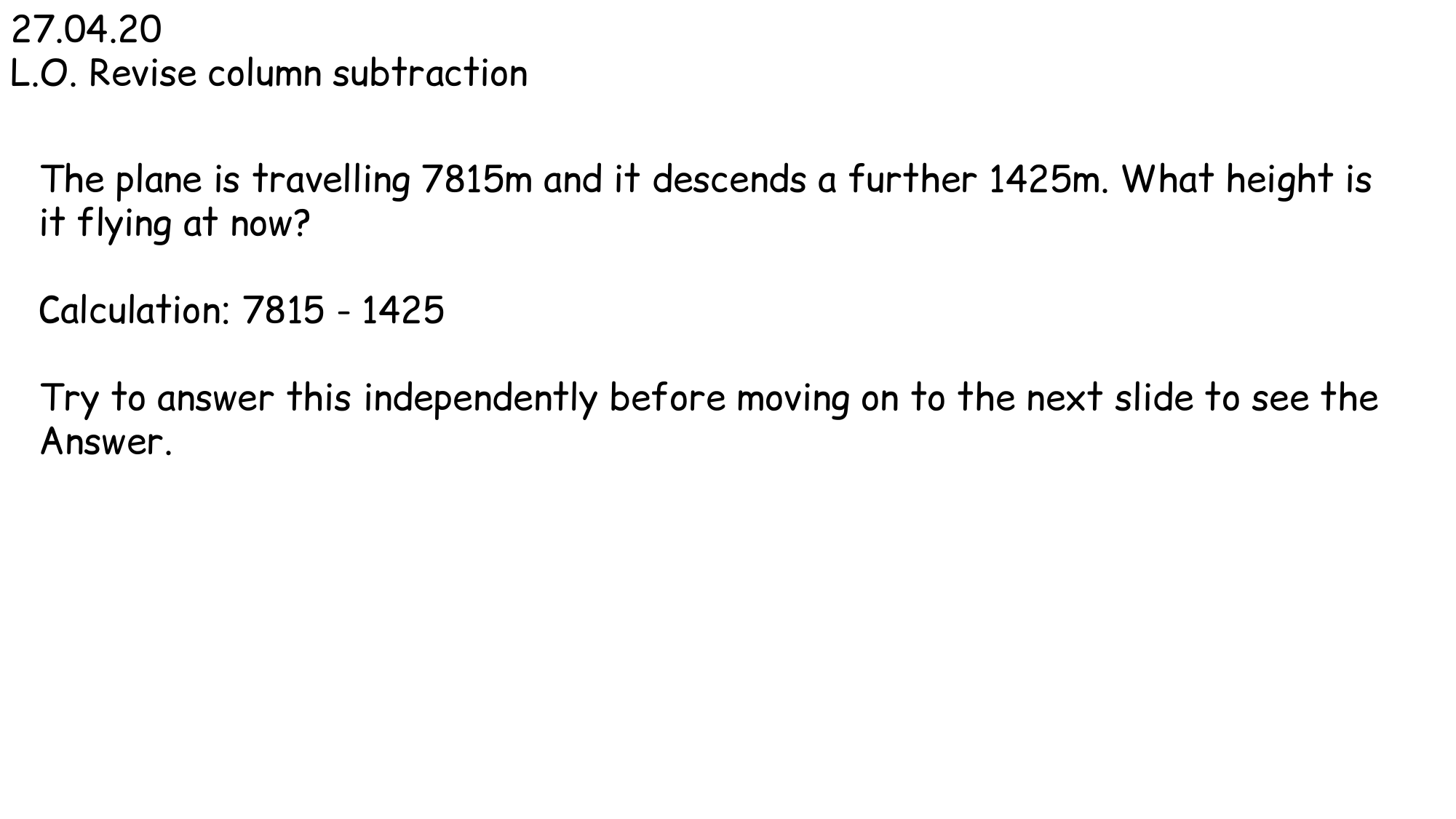

27.04.20
L.O. Revise column subtraction
The plane is travelling 7815m and it descends a further 1425m. What height is
it flying at now?

Calculation: 7815 - 1425

Try to answer this independently before moving on to the next slide to see the
Answer.